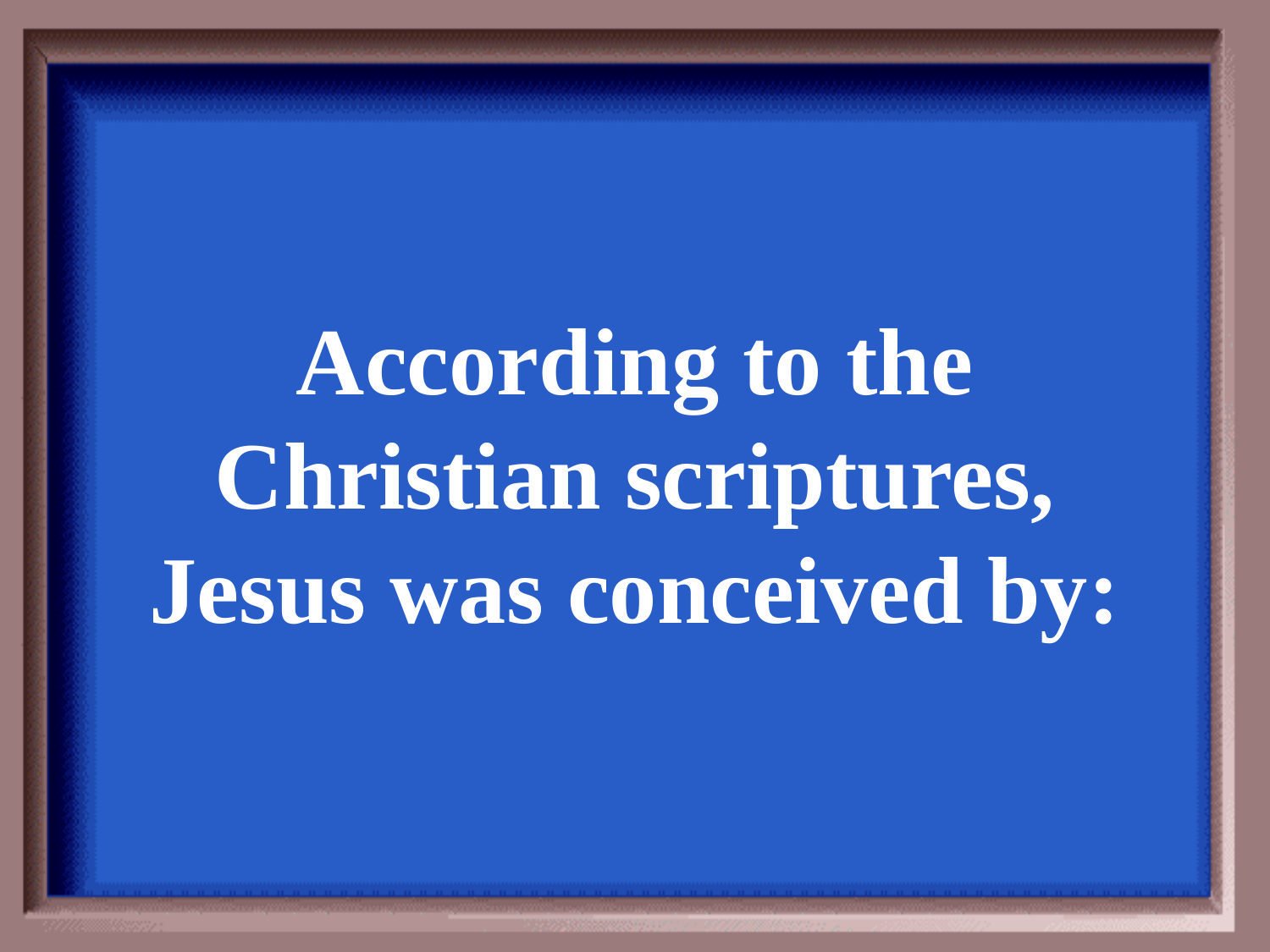

According to the Christian scriptures, Jesus was conceived by: